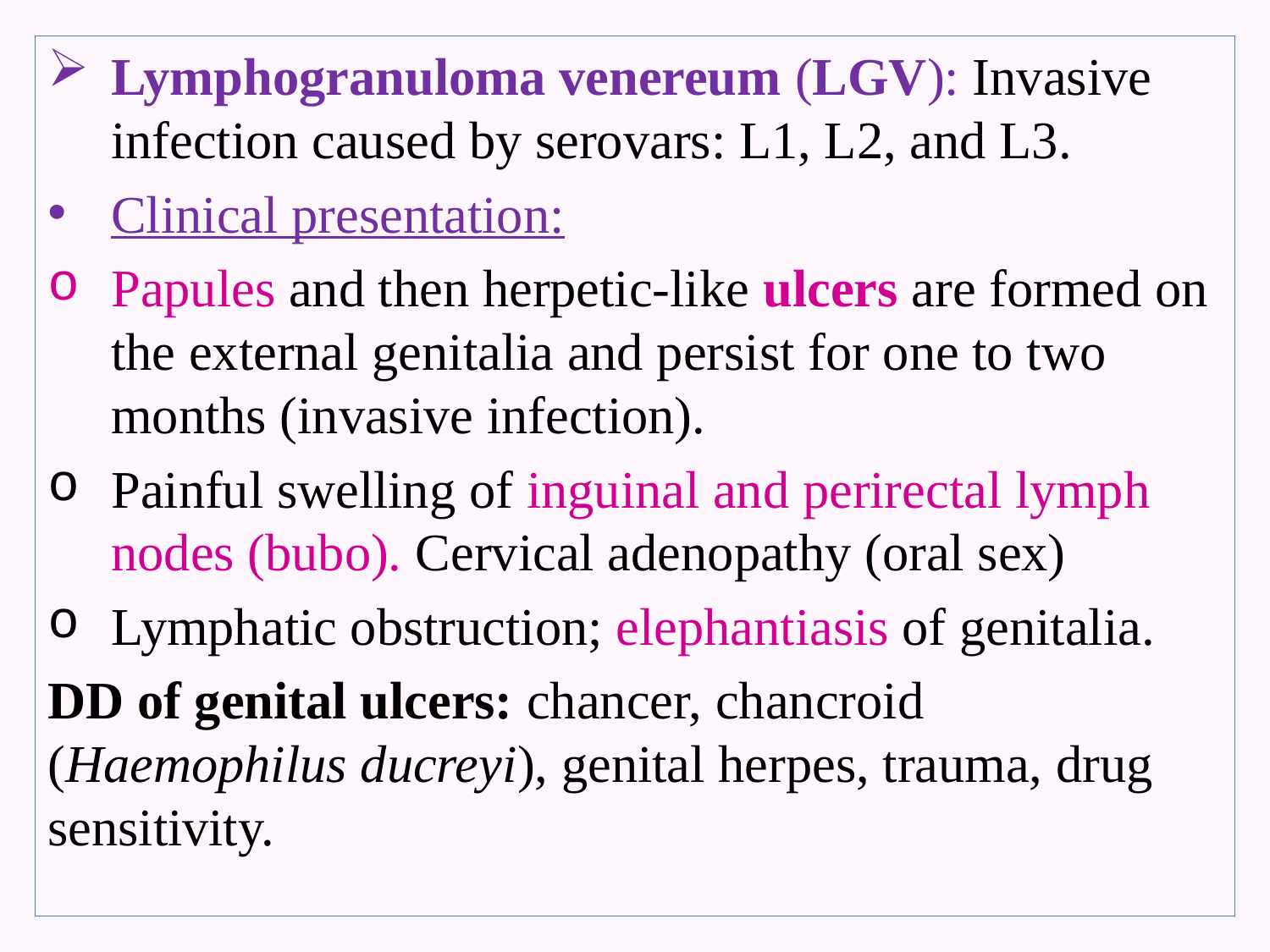

# N
Lymphogranuloma venereum (LGV): Invasive infection caused by serovars: L1, L2, and L3.
Clinical presentation:
Papules and then herpetic-like ulcers are formed on the external genitalia and persist for one to two months (invasive infection).
Painful swelling of inguinal and perirectal lymph nodes (bubo). Cervical adenopathy (oral sex)
Lymphatic obstruction; elephantiasis of genitalia.
DD of genital ulcers: chancer, chancroid (Haemophilus ducreyi), genital herpes, trauma, drug sensitivity.